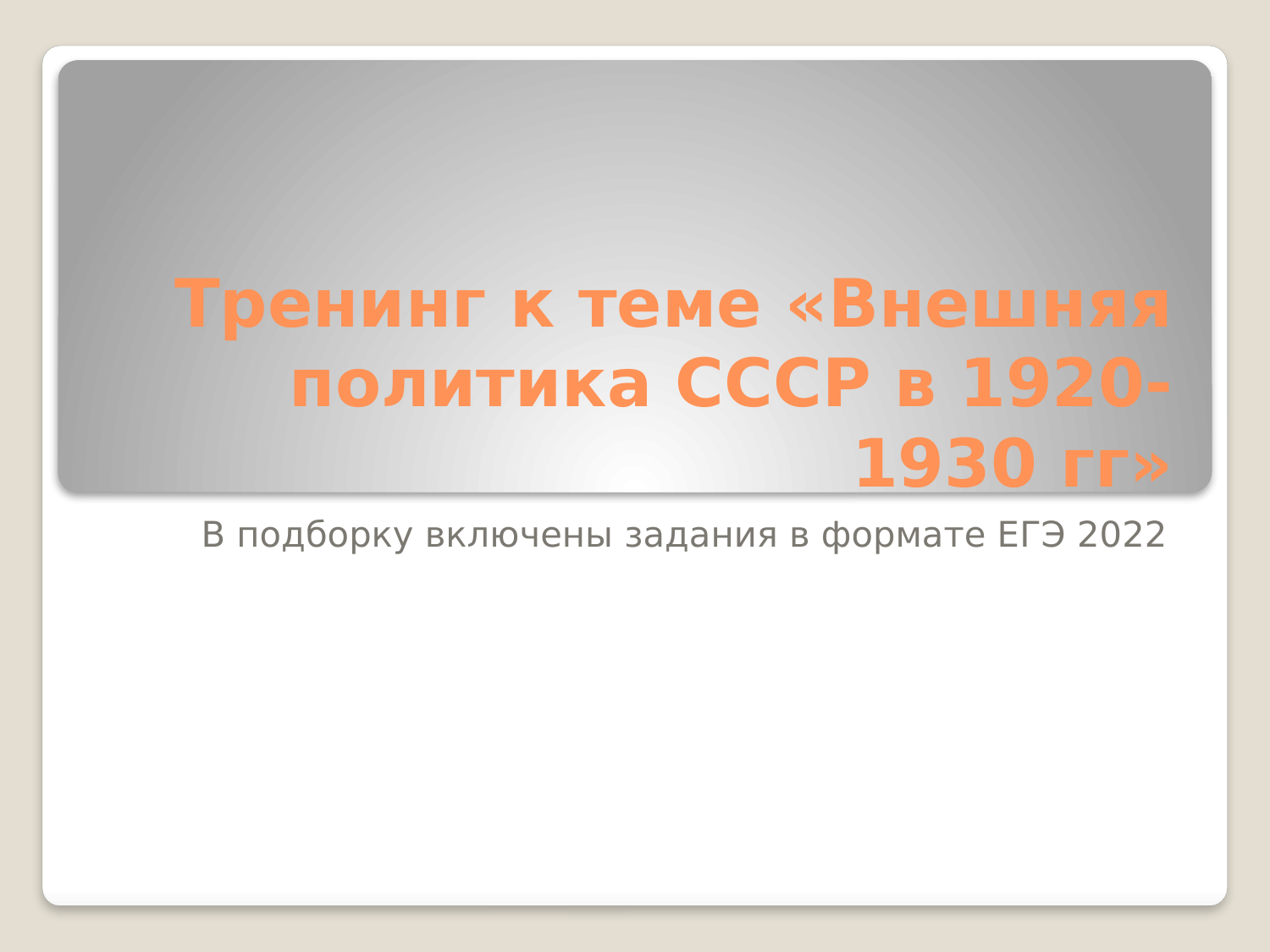

# Тренинг к теме «Внешняя политика СССР в 1920-1930 гг»
В подборку включены задания в формате ЕГЭ 2022